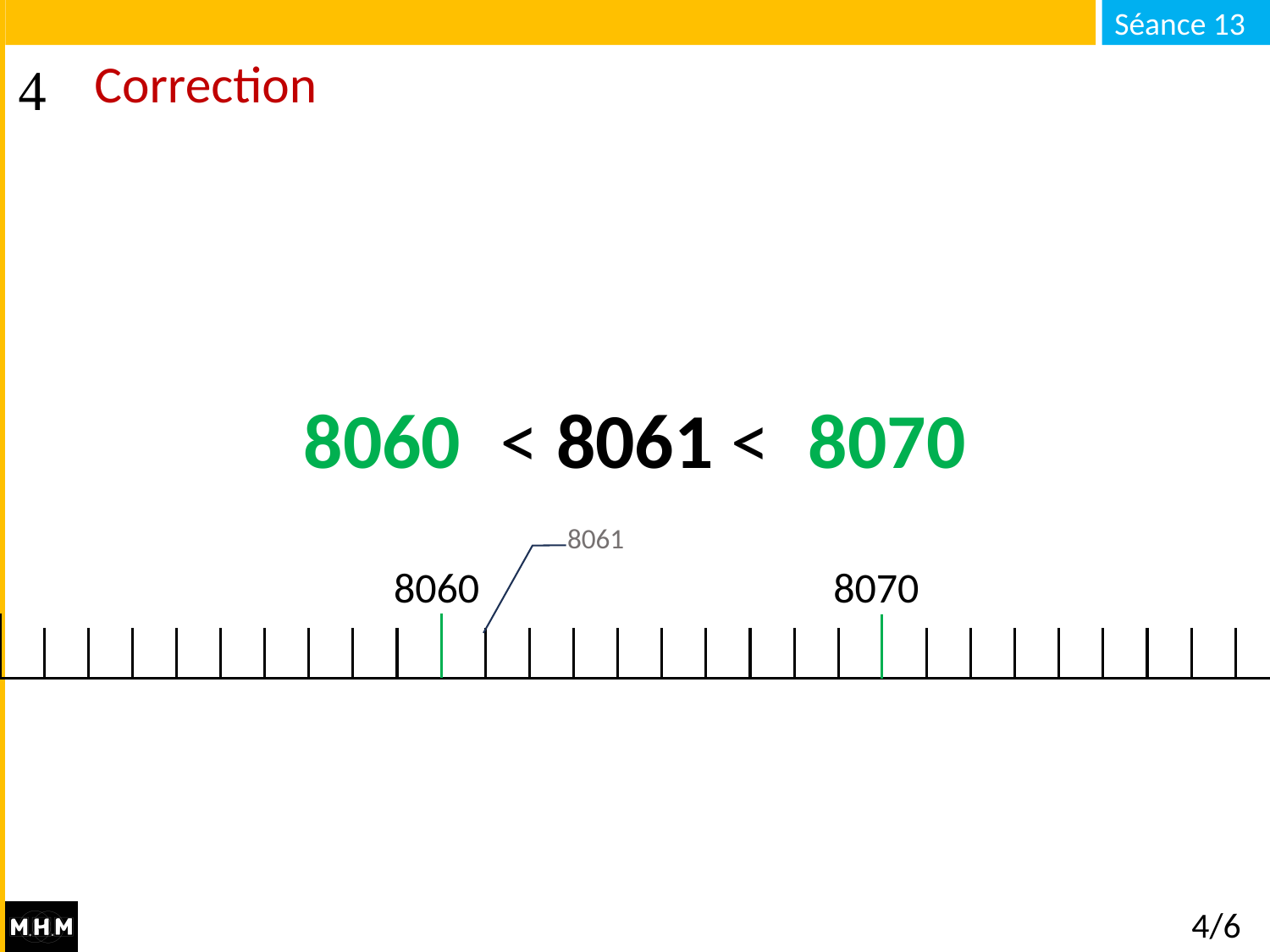

# Correction
8070
8060
… < 8061 < …
8061
8060
8070
4/6